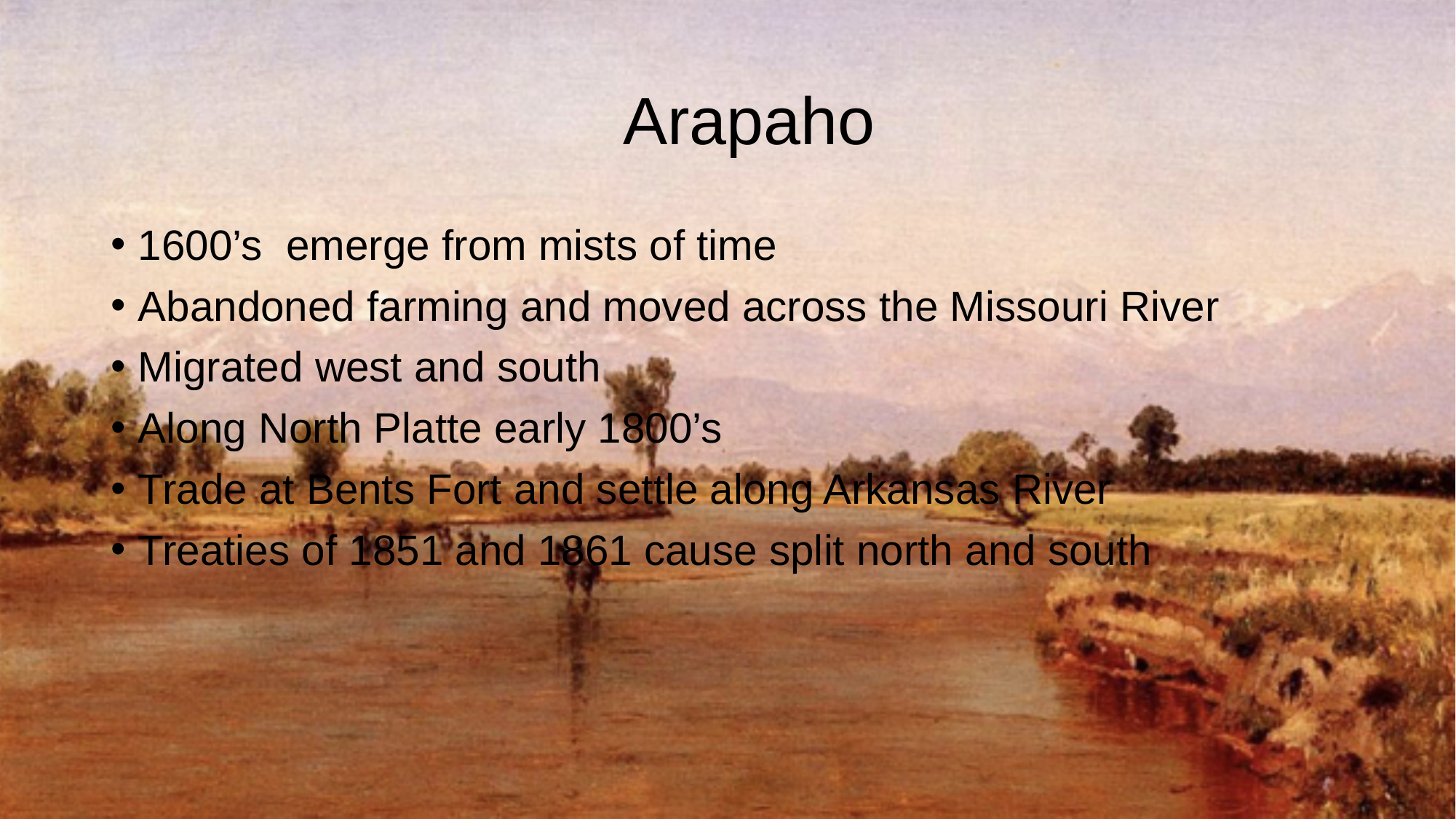

# Arapaho
1600’s  emerge from mists of time
Abandoned farming and moved across the Missouri River
Migrated west and south
Along North Platte early 1800’s
Trade at Bents Fort and settle along Arkansas River
Treaties of 1851 and 1861 cause split north and south